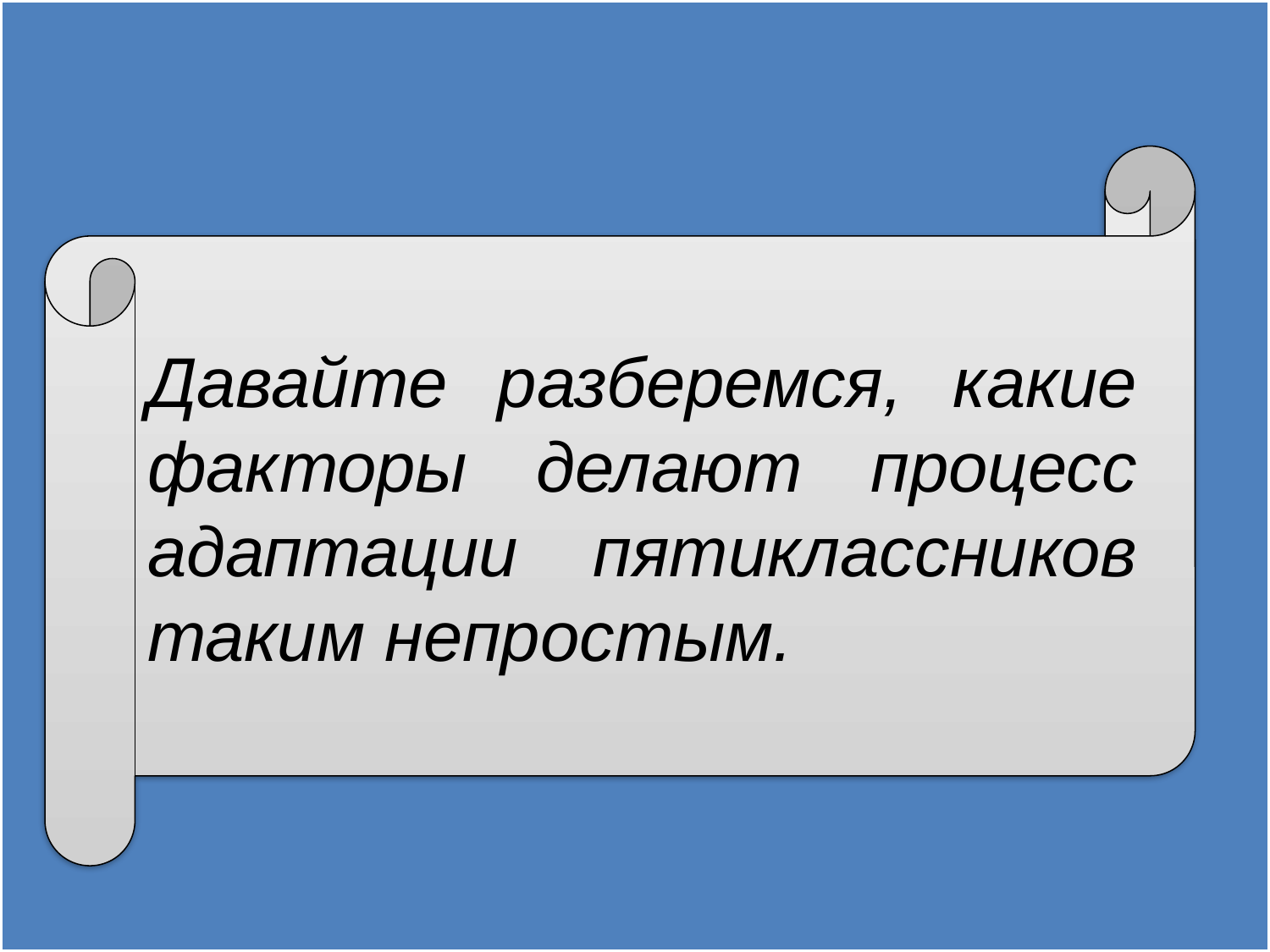

#

Давайте разберемся, какие факторы делают процесс адаптации пятиклассников таким непростым.